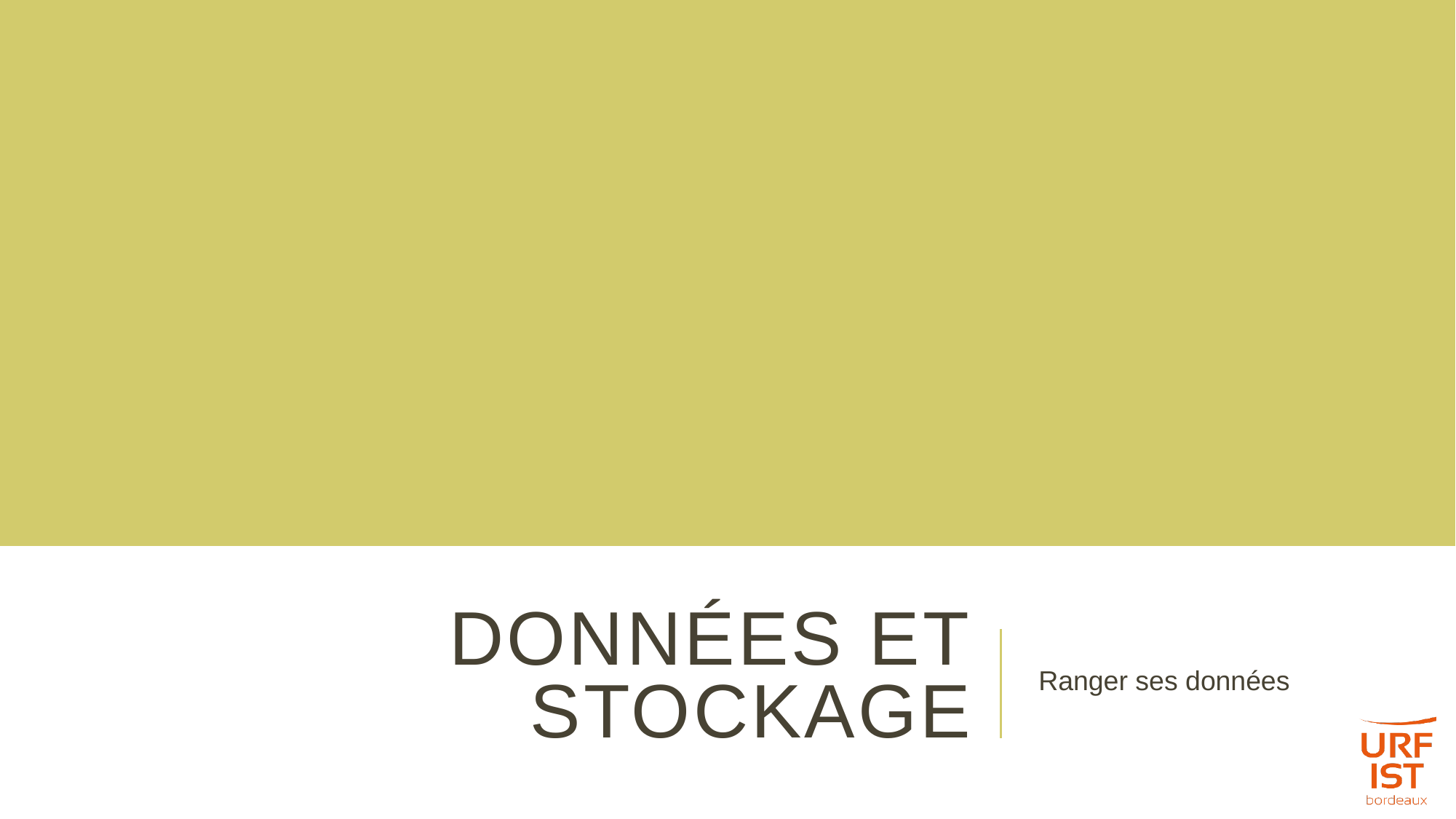

# Données et Stockage
Ranger ses données